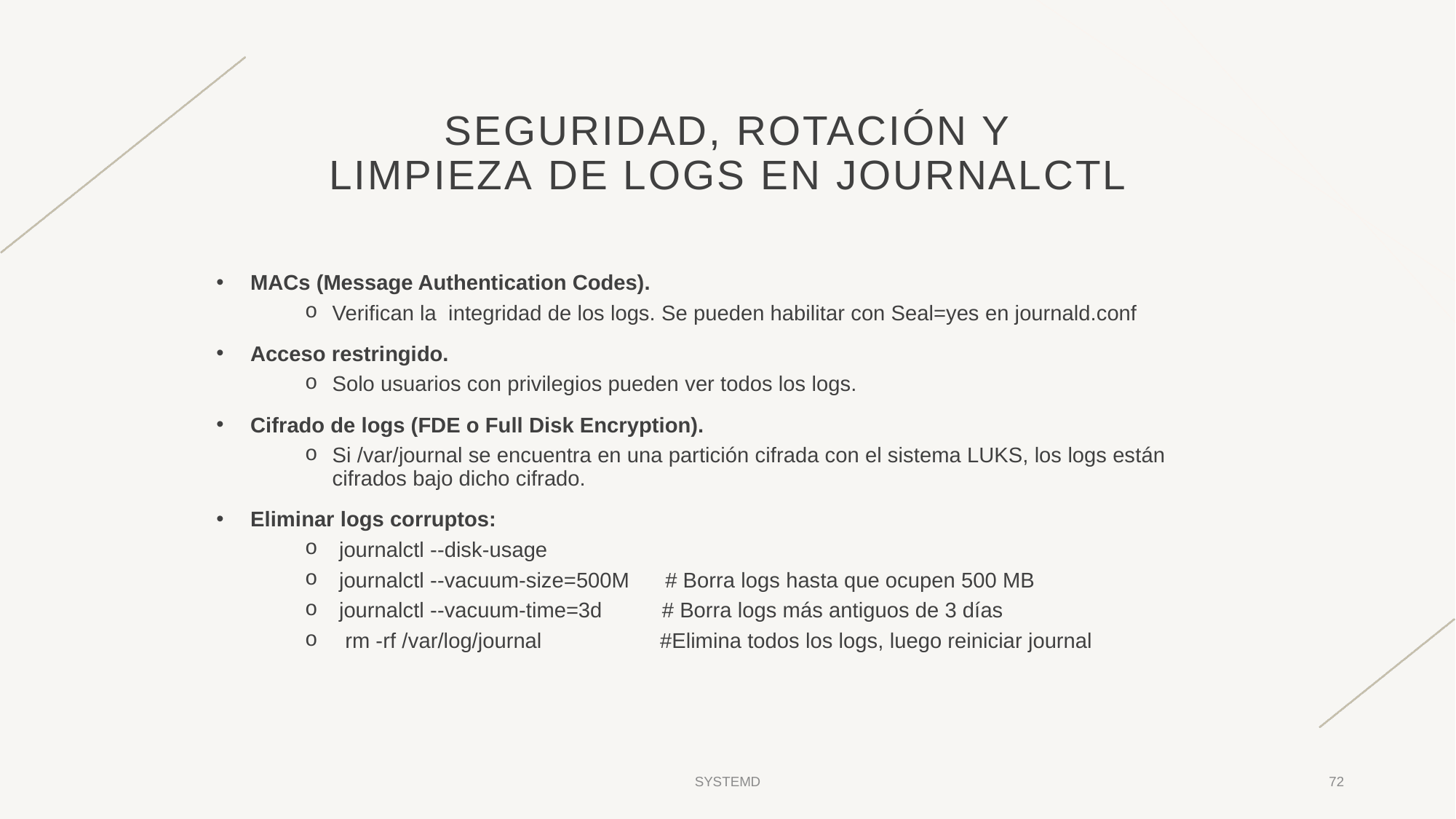

# SEGURIDAD, ROTACIÓN Y LIMPIEZA DE LOGS EN JOURNALCTL
MACs (Message Authentication Codes).
Verifican la  integridad de los logs. Se pueden habilitar con Seal=yes en journald.conf
Acceso restringido.
Solo usuarios con privilegios pueden ver todos los logs.
Cifrado de logs (FDE o Full Disk Encryption).
Si /var/journal se encuentra en una partición cifrada con el sistema LUKS, los logs están cifrados bajo dicho cifrado.
Eliminar logs corruptos:
journalctl --disk-usage
journalctl --vacuum-size=500M      # Borra logs hasta que ocupen 500 MB
journalctl --vacuum-time=3d          # Borra logs más antiguos de 3 días
 rm -rf /var/log/journal       #Elimina todos los logs, luego reiniciar journal

SYSTEMD
72